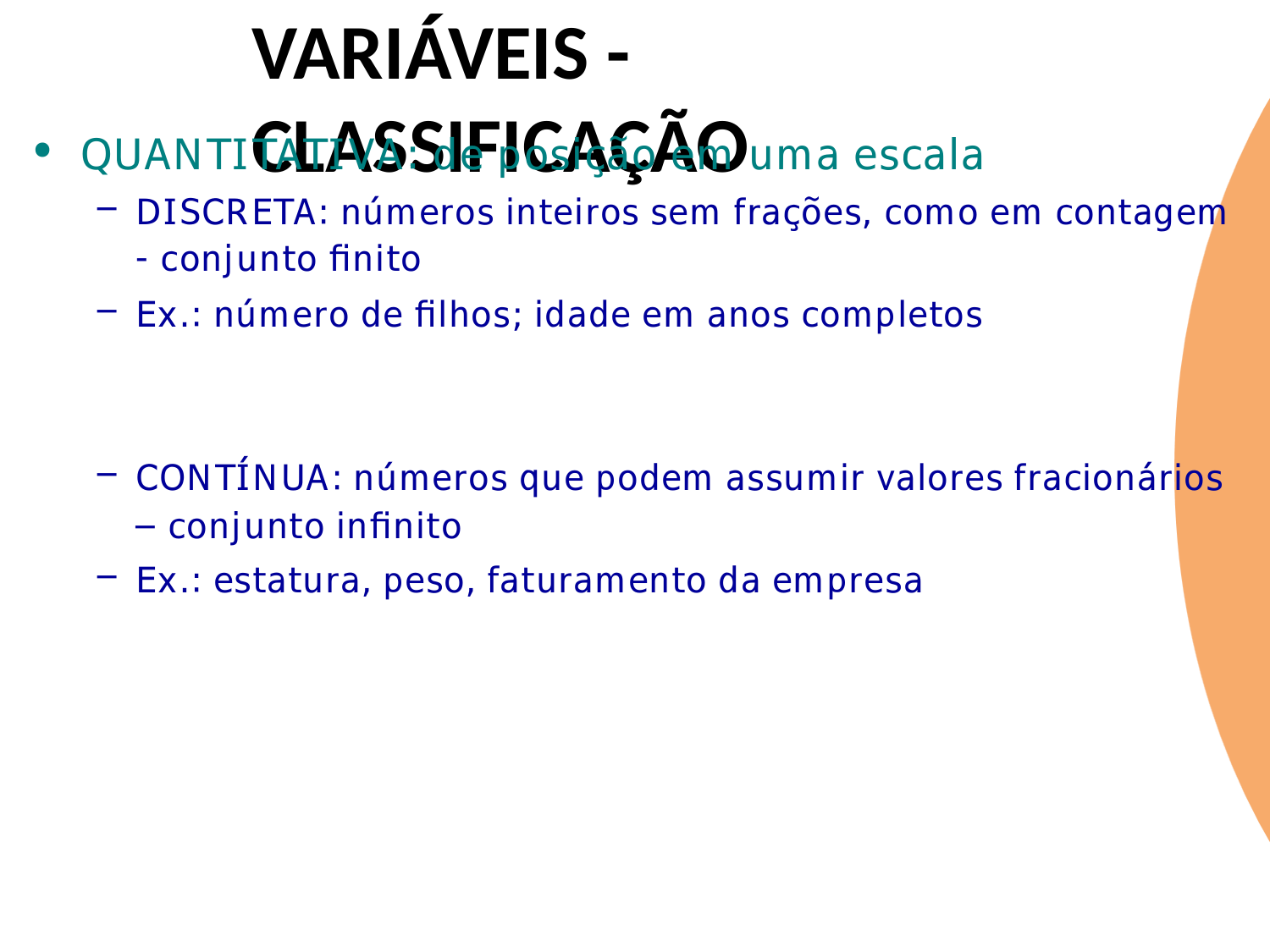

# VARIÁVEIS - CLASSIFICAÇÃO
QUANTITATIVA: de posição em uma escala
DISCRETA: números inteiros sem frações, como em contagem
- conjunto finito
Ex.: número de filhos; idade em anos completos
CONTÍNUA: números que podem assumir valores fracionários
– conjunto infinito
Ex.: estatura, peso, faturamento da empresa